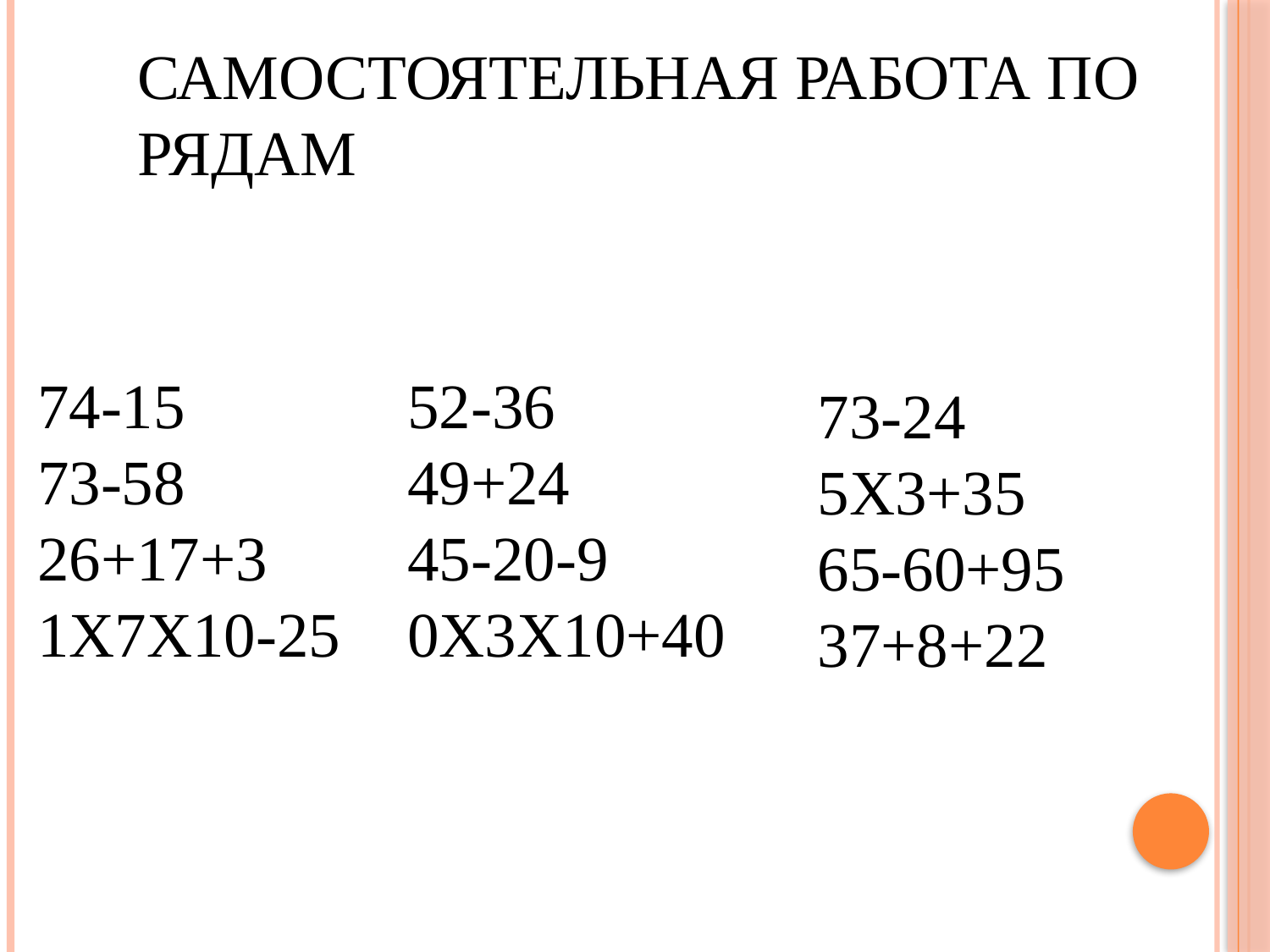

# Самостоятельная работа по рядам
74-15
73-58
26+17+3
1х7х10-25
52-36
49+24
45-20-9
0х3х10+40
73-24
5х3+35
65-60+95
37+8+22